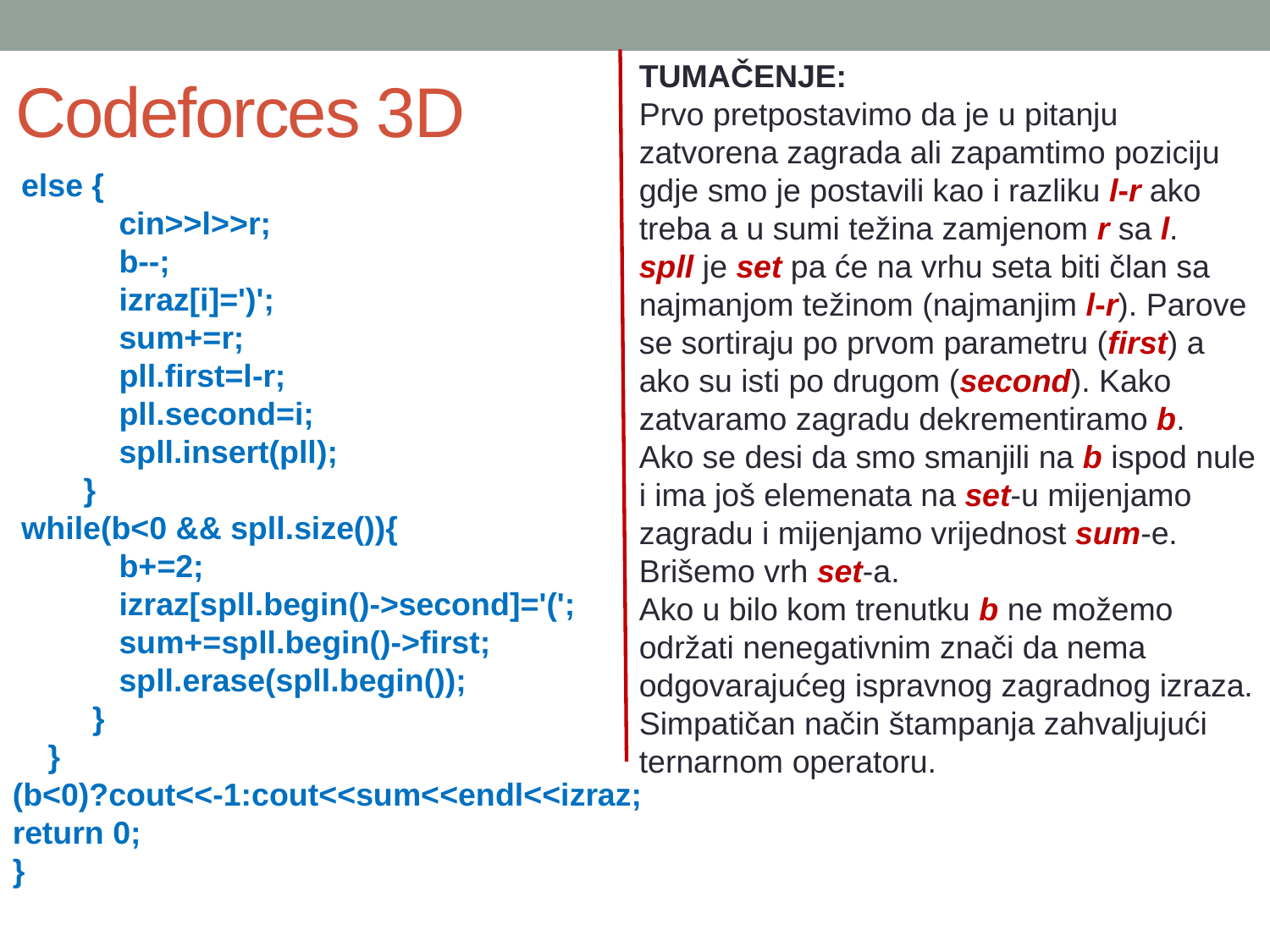

# Codeforces 3D

TUMAČENJE:
Prvo pretpostavimo da je u pitanju zatvorena zagrada ali zapamtimo poziciju gdje smo je postavili kao i razliku l-r ako treba a u sumi težina zamjenom r sa l.
spll je set pa će na vrhu seta biti član sa najmanjom težinom (najmanjim l-r). Parove se sortiraju po prvom parametru (first) a ako su isti po drugom (second). Kako zatvaramo zagradu dekrementiramo b.
Ako se desi da smo smanjili na b ispod nule i ima još elemenata na set-u mijenjamo zagradu i mijenjamo vrijednost sum-e. Brišemo vrh set-a.
Ako u bilo kom trenutku b ne možemo održati nenegativnim znači da nema odgovarajućeg ispravnog zagradnog izraza.
Simpatičan način štampanja zahvaljujući ternarnom operatoru.
 else {
            cin>>l>>r;
            b--;
            izraz[i]=')';
            sum+=r;
            pll.first=l-r;
            pll.second=i;
            spll.insert(pll);
        }
 while(b<0 && spll.size()){
            b+=2;
            izraz[spll.begin()->second]='(';
            sum+=spll.begin()->first;
            spll.erase(spll.begin());
         }
    }
(b<0)?cout<<-1:cout<<sum<<endl<<izraz;
return 0;
}